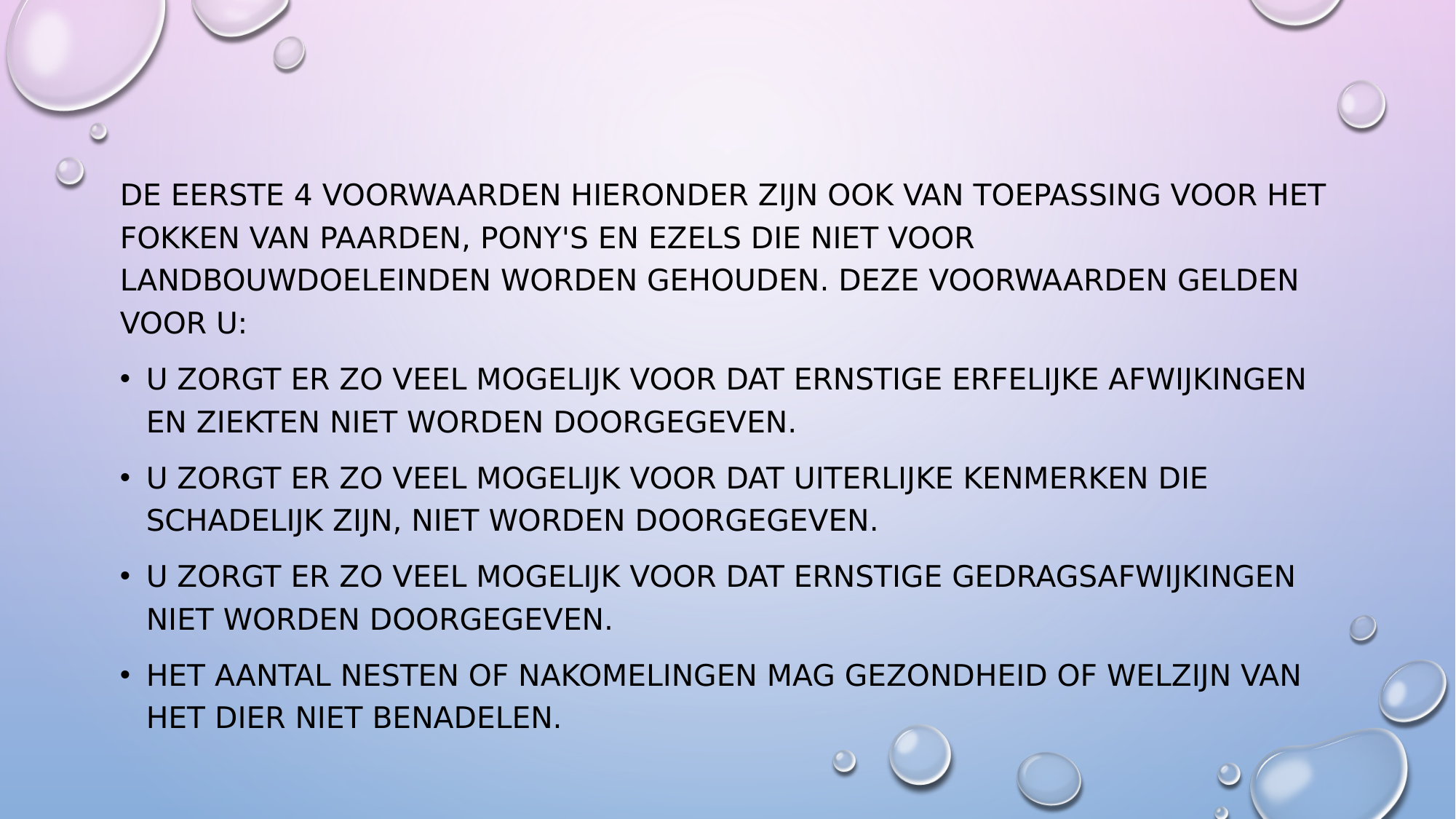

#
De eerste 4 voorwaarden hieronder zijn ook van toepassing voor het fokken van paarden, pony's en ezels die niet voor landbouwdoeleinden worden gehouden. Deze voorwaarden gelden voor u:
U zorgt er zo veel mogelijk voor dat ernstige erfelijke afwijkingen en ziekten niet worden doorgegeven.
U zorgt er zo veel mogelijk voor dat uiterlijke kenmerken die schadelijk zijn, niet worden doorgegeven.
U zorgt er zo veel mogelijk voor dat ernstige gedragsafwijkingen niet worden doorgegeven.
Het aantal nesten of nakomelingen mag gezondheid of welzijn van het dier niet benadelen.